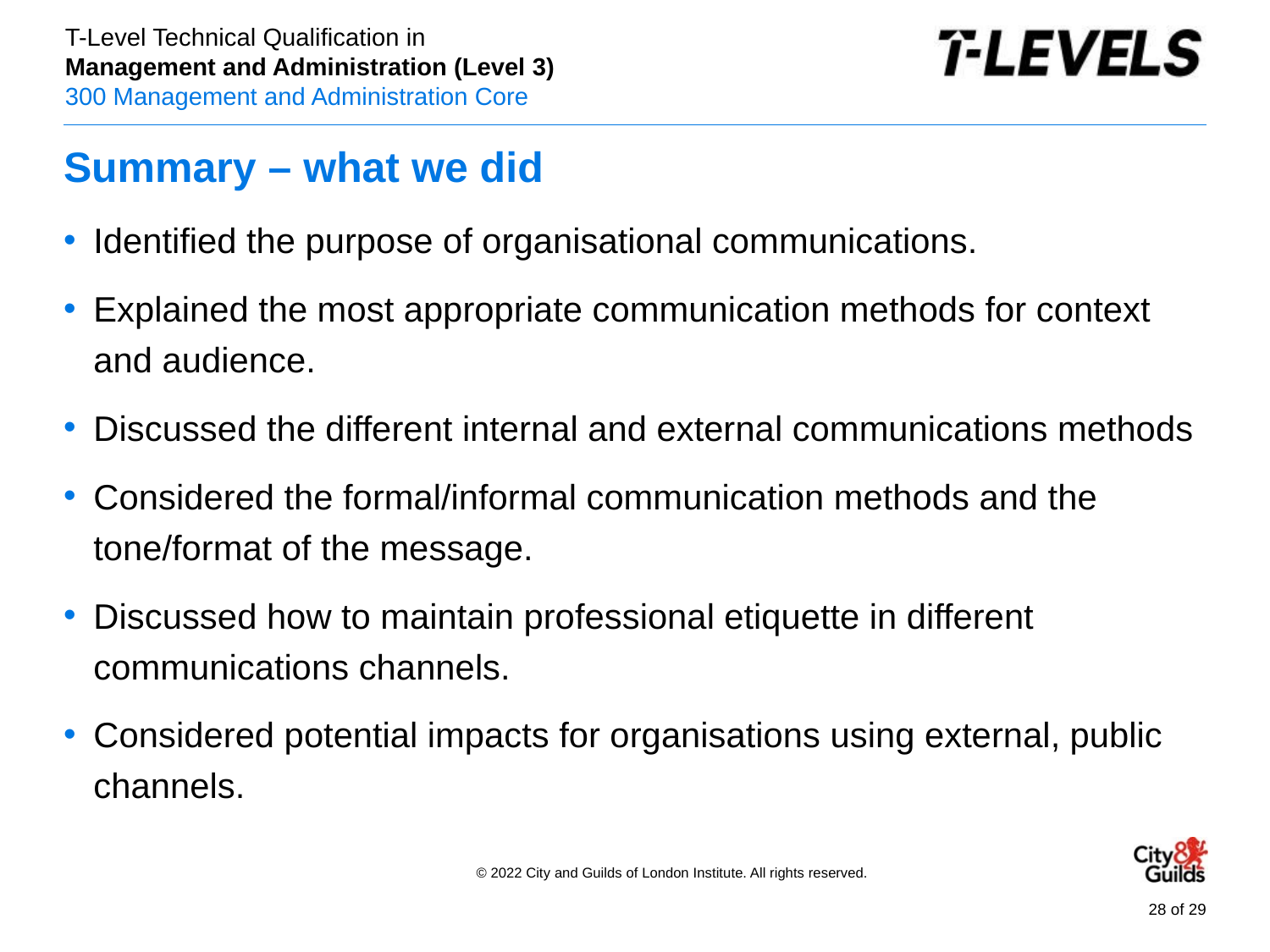

# Summary – what we did
Identified the purpose of organisational communications.
Explained the most appropriate communication methods for context and audience.
Discussed the different internal and external communications methods
Considered the formal/informal communication methods and the tone/format of the message.
Discussed how to maintain professional etiquette in different communications channels.
Considered potential impacts for organisations using external, public channels.